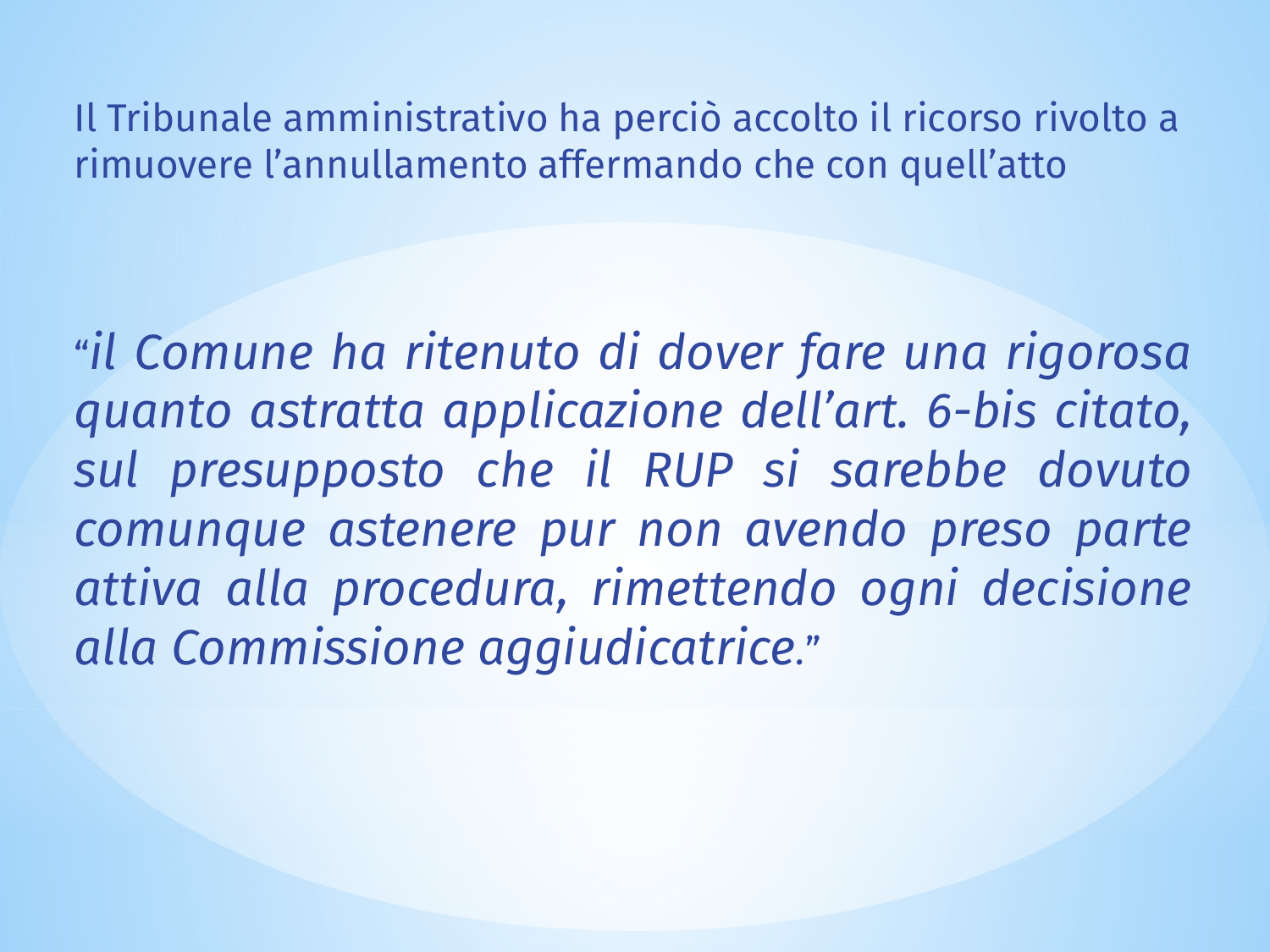

Il Tribunale amministrativo ha perciò accolto il ricorso rivolto a rimuovere l’annullamento affermando che con quell’atto

“il Comune ha ritenuto di dover fare una rigorosa quanto astratta applicazione dell’art. 6-bis citato, sul presupposto che il RUP si sarebbe dovuto comunque astenere pur non avendo preso parte attiva alla procedura, rimettendo ogni decisione alla Commissione aggiudicatrice.”